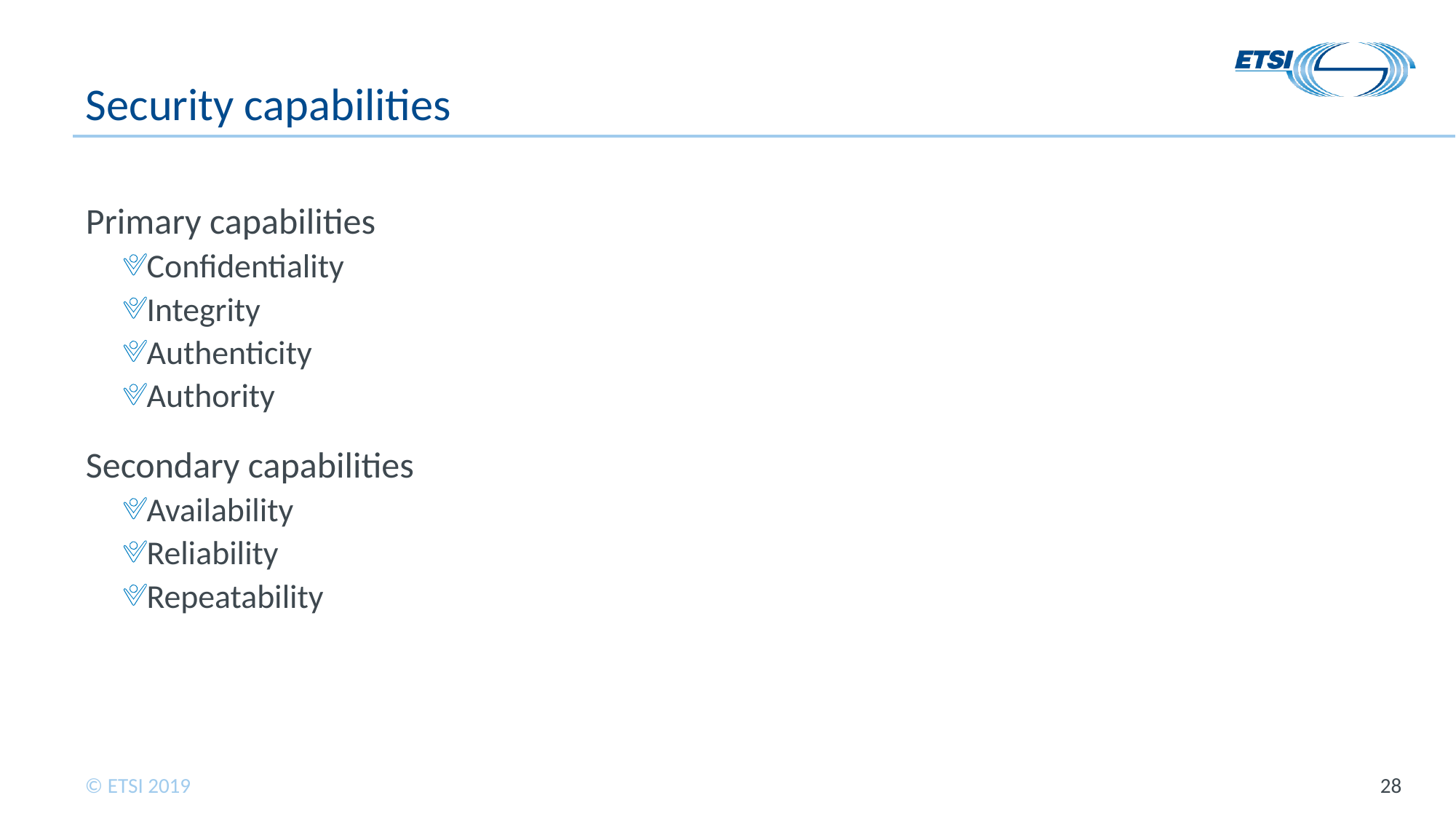

# Security capabilities
Primary capabilities
Confidentiality
Integrity
Authenticity
Authority
Secondary capabilities
Availability
Reliability
Repeatability